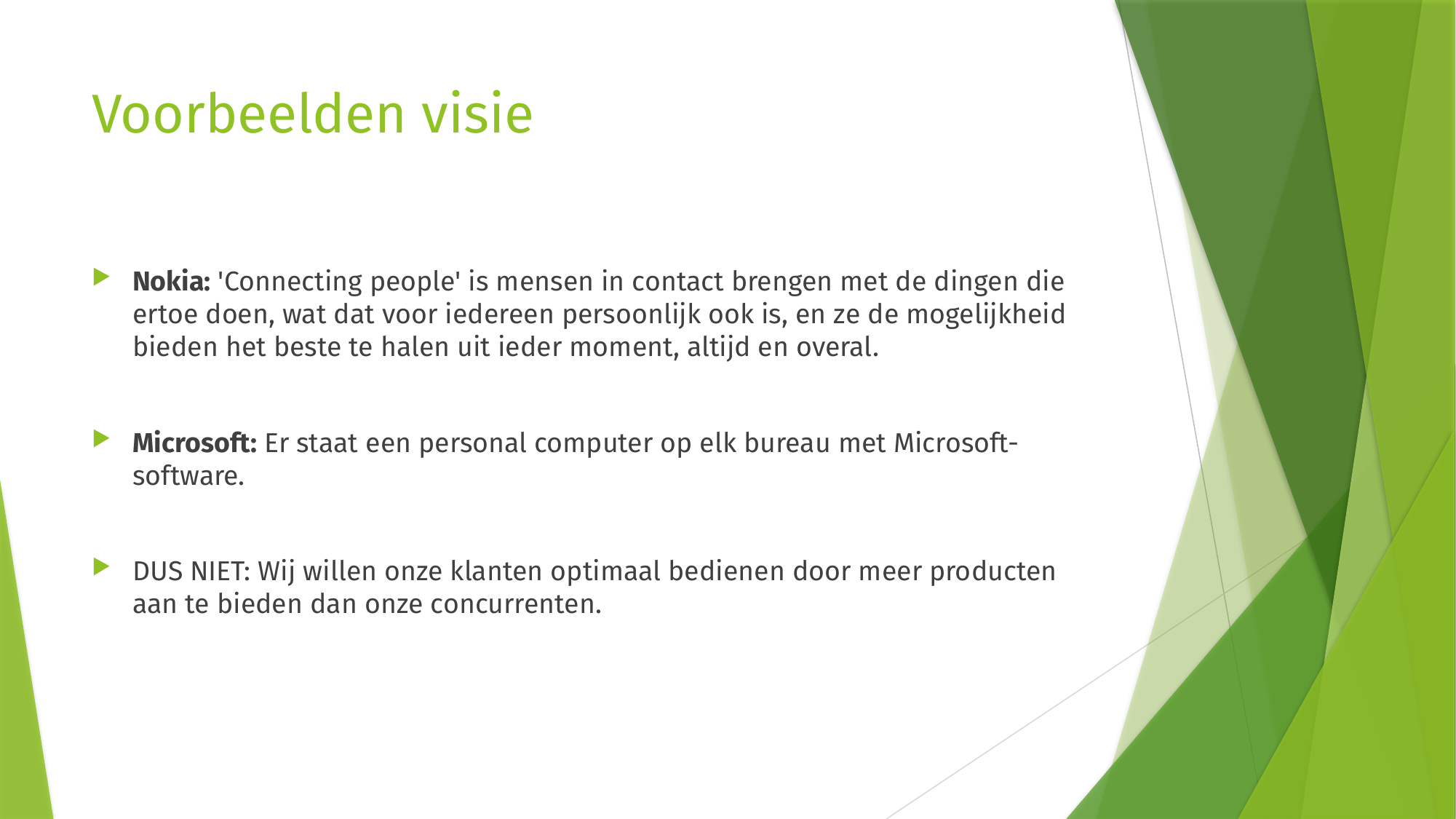

# Voorbeelden visie
Nokia: ﻿﻿'Connecting people' is mensen in contact brengen met de dingen die ertoe doen, wat dat voor iedereen persoonlijk ook is, en ze de mogelijkheid bieden het beste te halen uit ieder moment, altijd en overal.

Microsoft: ﻿﻿Er staat een personal computer op elk bureau met Microsoft-software.

DUS NIET: Wij willen onze klanten optimaal bedienen door meer producten aan te bieden dan onze concurrenten.